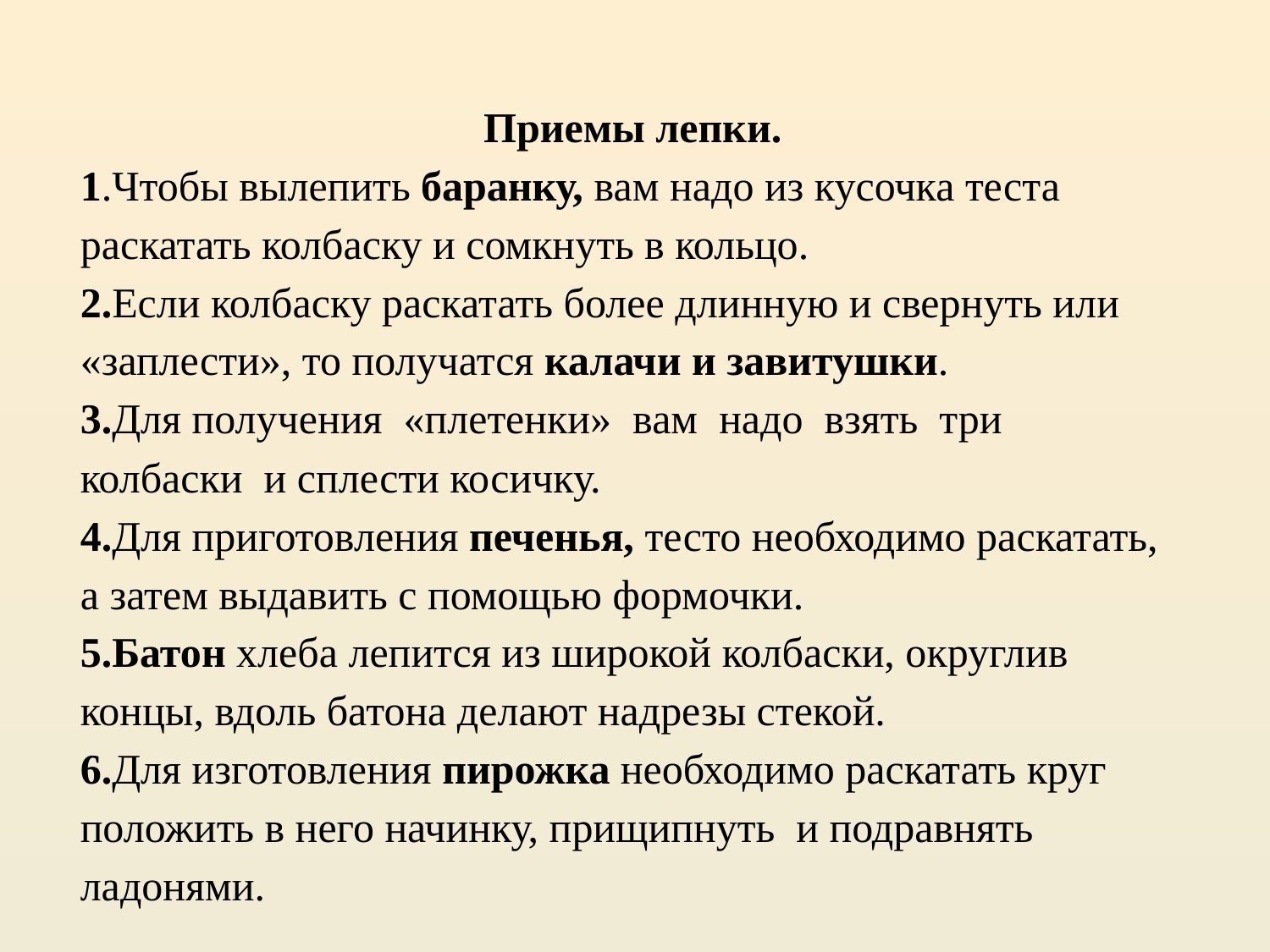

Приемы лепки.
1.Чтобы вылепить баранку, вам надо из кусочка теста раскатать колбаску и сомкнуть в кольцо.
2.Если колбаску раскатать более длинную и свернуть или «заплести», то получатся калачи и завитушки.
3.Для получения  «плетенки»  вам  надо  взять  три  колбаски  и сплести косичку.
4.Для приготовления печенья, тесто необходимо раскатать, а затем выдавить с помощью формочки.
5.Батон хлеба лепится из широкой колбаски, округлив концы, вдоль батона делают надрезы стекой.
6.Для изготовления пирожка необходимо раскатать круг  положить в него начинку, прищипнуть  и подравнять ладонями.